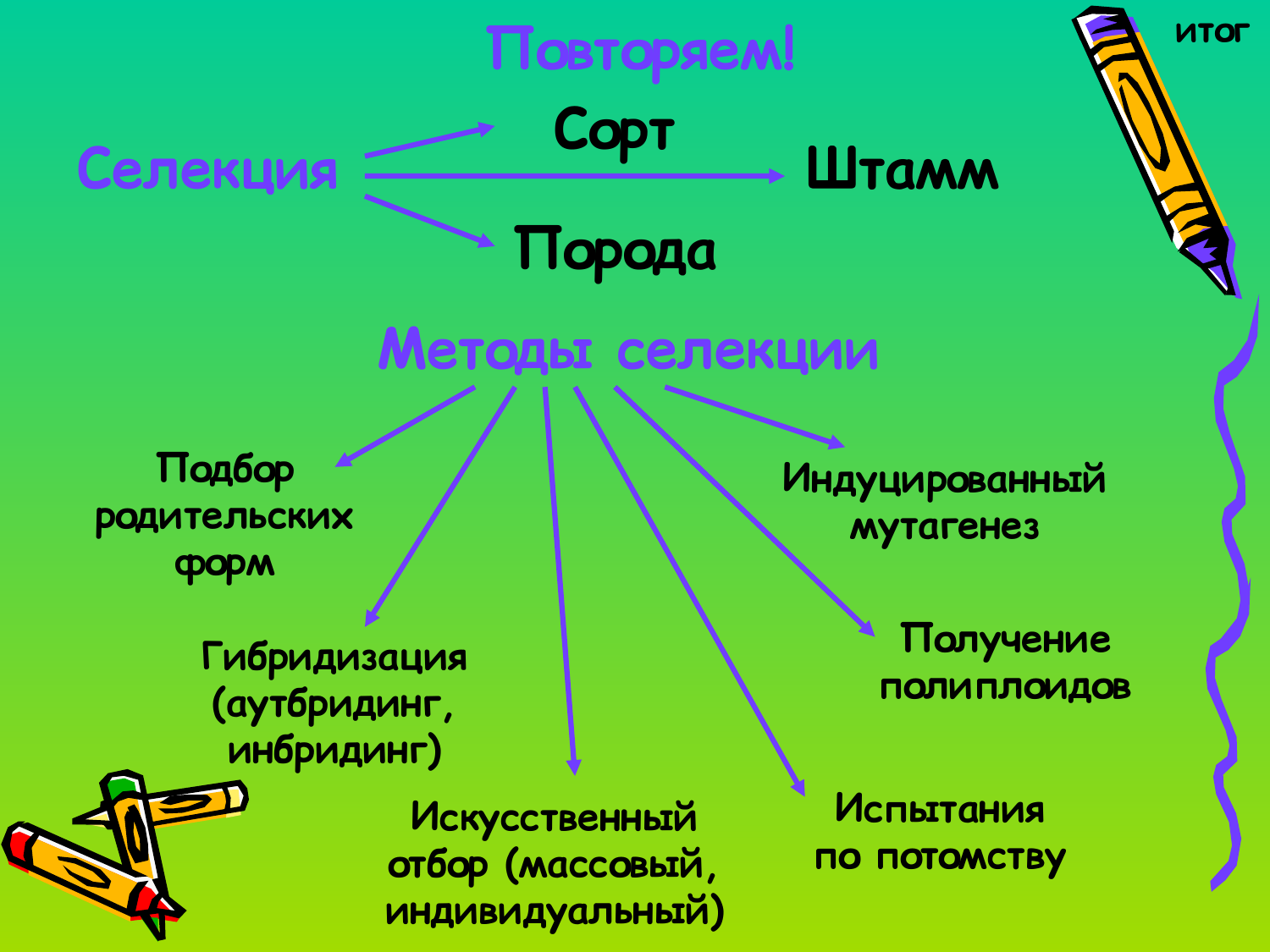

итог
Повторяем!
Сорт
Селекция

Штамм

Порода
Методы селекции

Подбор родительских форм
Индуцированный мутагенез
Получение полиплоидов
Гибридизация (аутбридинг, инбридинг)
Испытания по потомству
Искусственный отбор (массовый, индивидуальный)